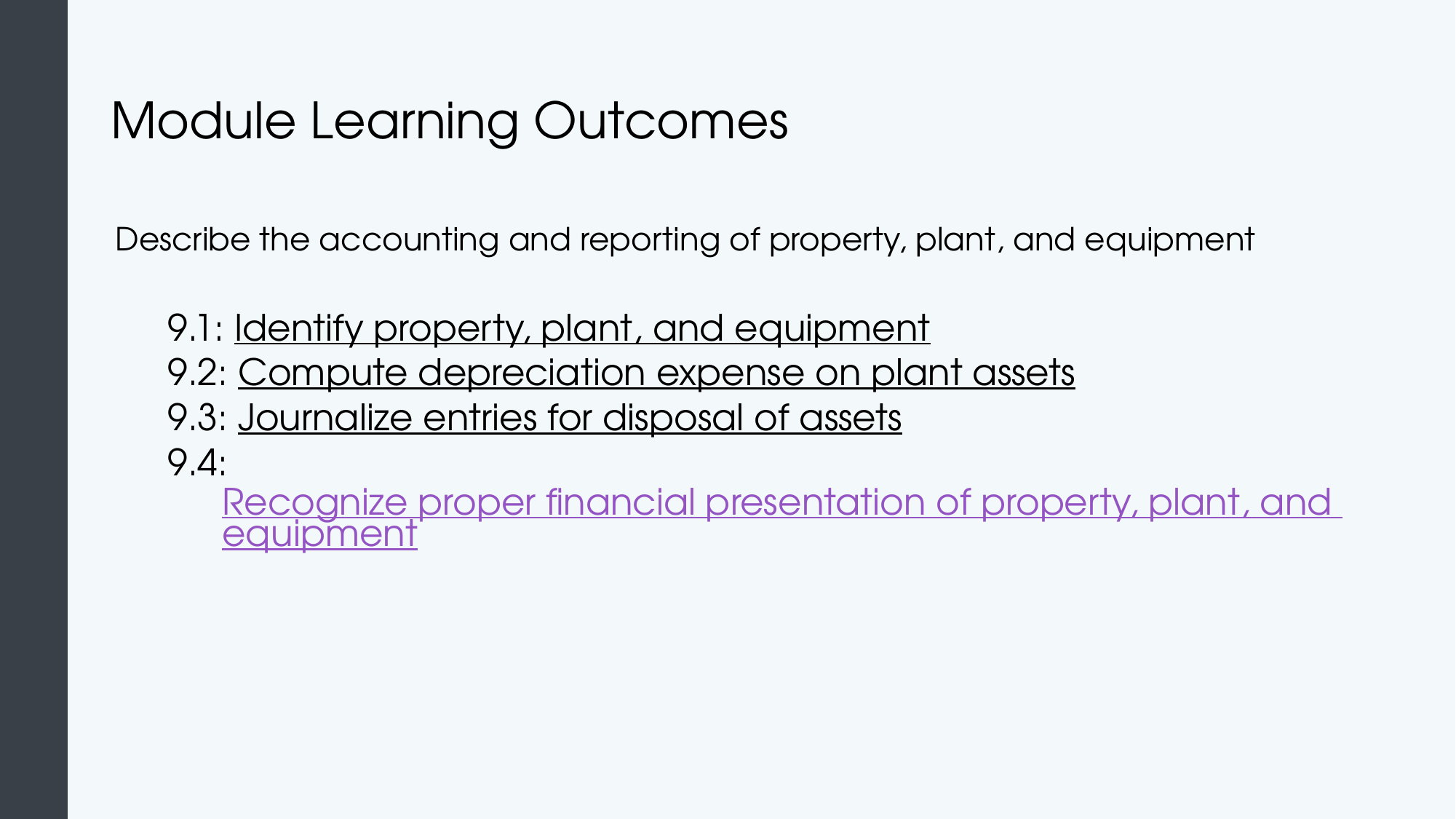

# Module Learning Outcomes
Describe the accounting and reporting of property, plant, and equipment

9.1: Identify property, plant, and equipment
9.2: Compute depreciation expense on plant assets
9.3: Journalize entries for disposal of assets
9.4: Recognize proper financial presentation of property, plant, and equipment